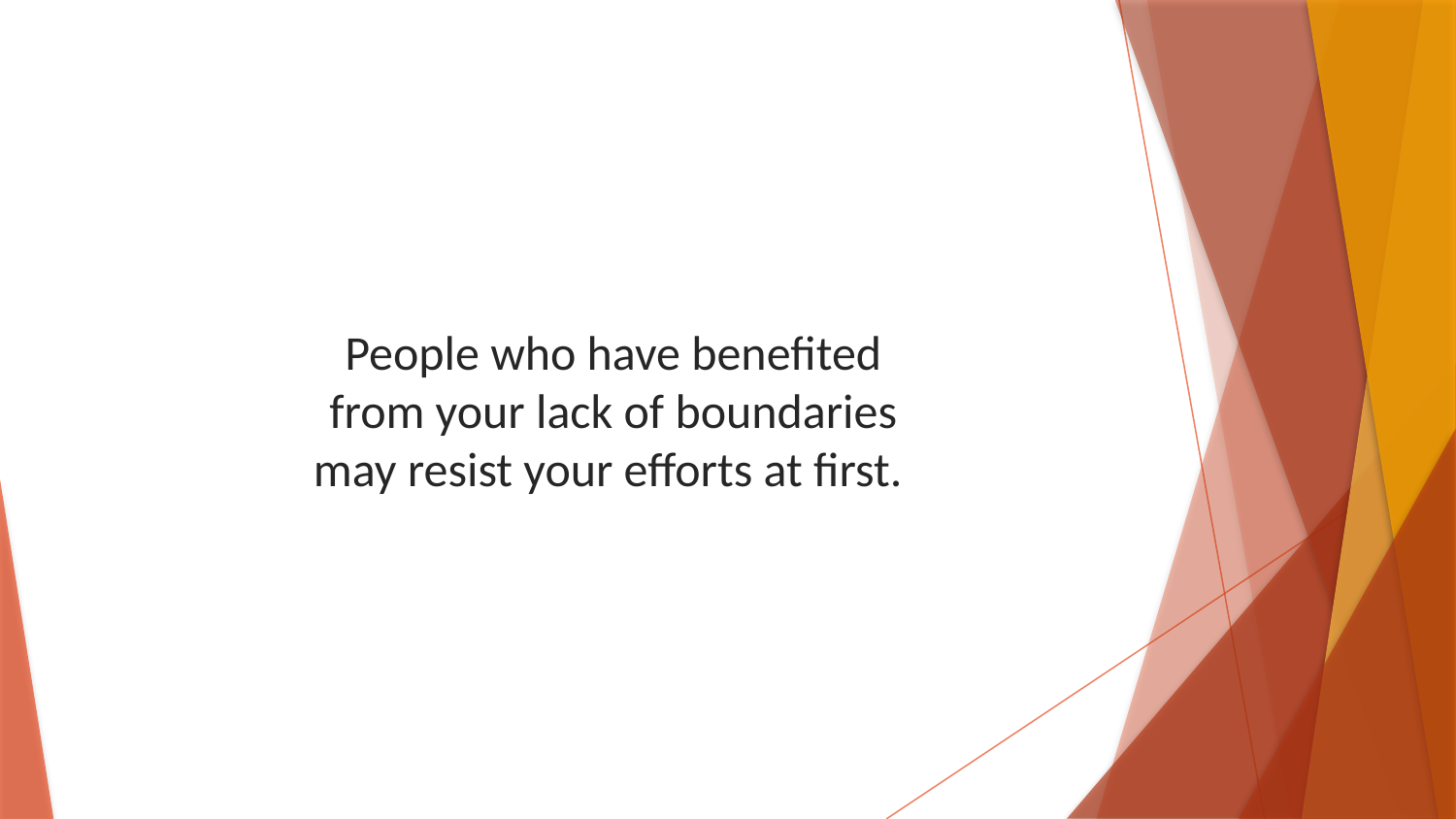

People who have benefited from your lack of boundaries may resist your efforts at first.